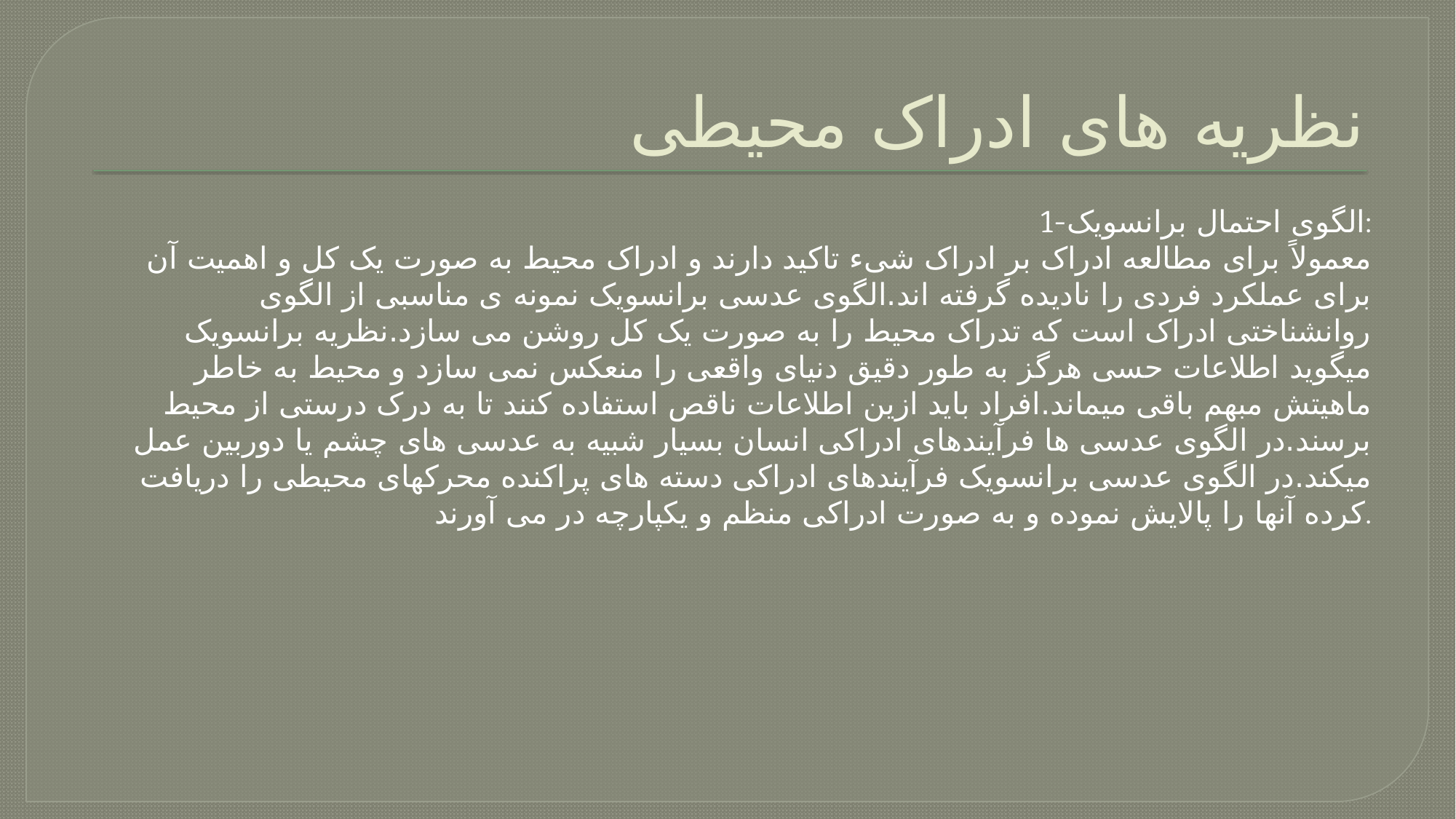

# نظریه های ادراک محیطی
1-الگوی احتمال برانسویک:
معمولاً برای مطالعه ادراک بر ادراک شیء تاکید دارند و ادراک محیط به صورت یک کل و اهمیت آن برای عملکرد فردی را نادیده گرفته اند.الگوی عدسی برانسویک نمونه ی مناسبی از الگوی روانشناختی ادراک است که تدراک محیط را به صورت یک کل روشن می سازد.نظریه برانسویک میگوید اطلاعات حسی هرگز به طور دقیق دنیای واقعی را منعکس نمی سازد و محیط به خاطر ماهیتش مبهم باقی میماند.افراد باید ازین اطلاعات ناقص استفاده کنند تا به درک درستی از محیط برسند.در الگوی عدسی ها فرآیندهای ادراکی انسان بسیار شبیه به عدسی های چشم یا دوربین عمل میکند.در الگوی عدسی برانسویک فرآیندهای ادراکی دسته های پراکنده محرکهای محیطی را دریافت کرده آنها را پالایش نموده و به صورت ادراکی منظم و یکپارچه در می آورند.